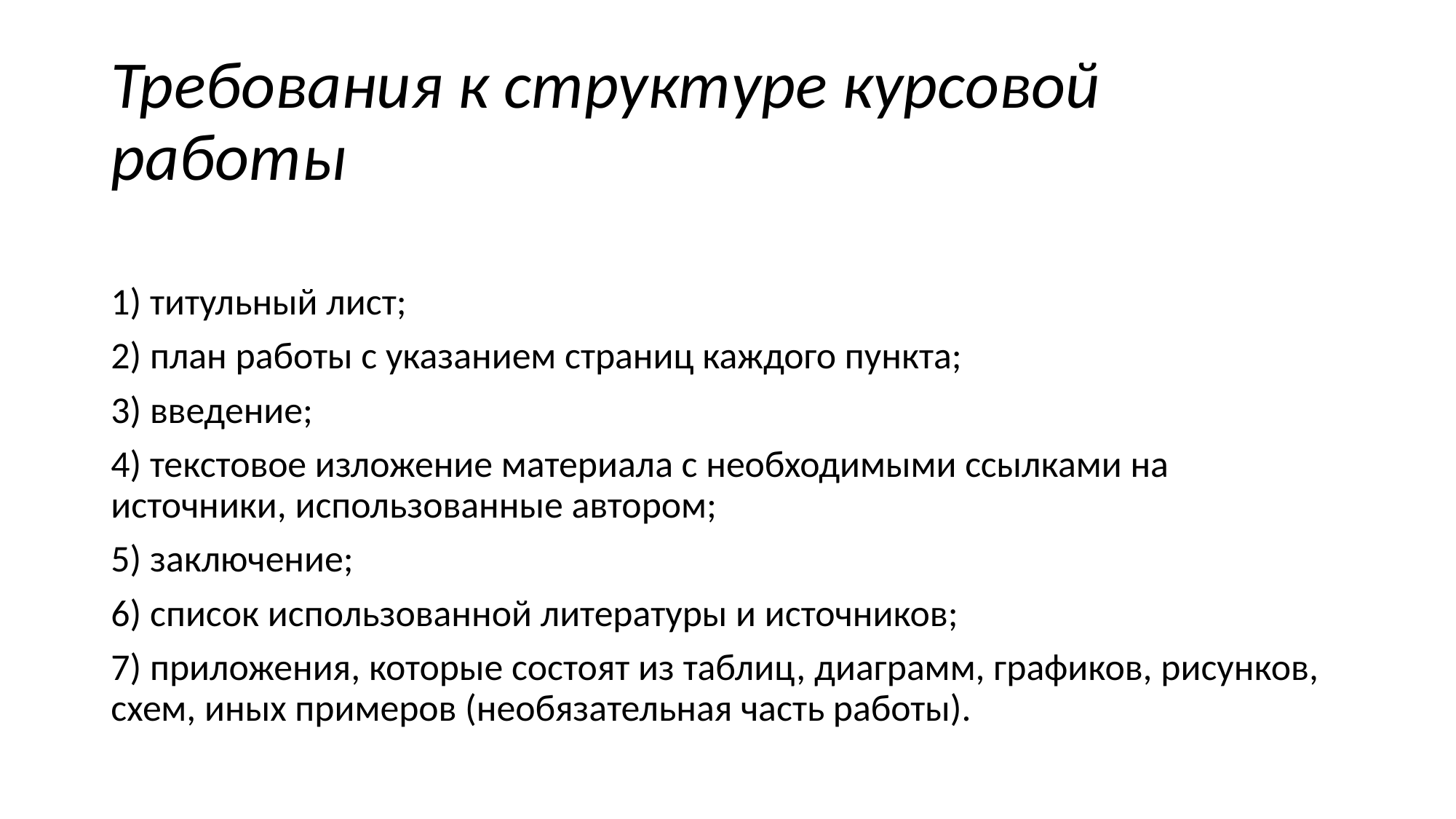

# Требования к структуре курсовой работы

1) титульный лист;
2) план работы с указанием страниц каждого пункта;
3) введение;
4) текстовое изложение материала с необходимыми ссылками на источники, использованные автором;
5) заключение;
6) список использованной литературы и источников;
7) приложения, которые состоят из таблиц, диаграмм, графиков, рисунков, схем, иных примеров (необязательная часть работы).